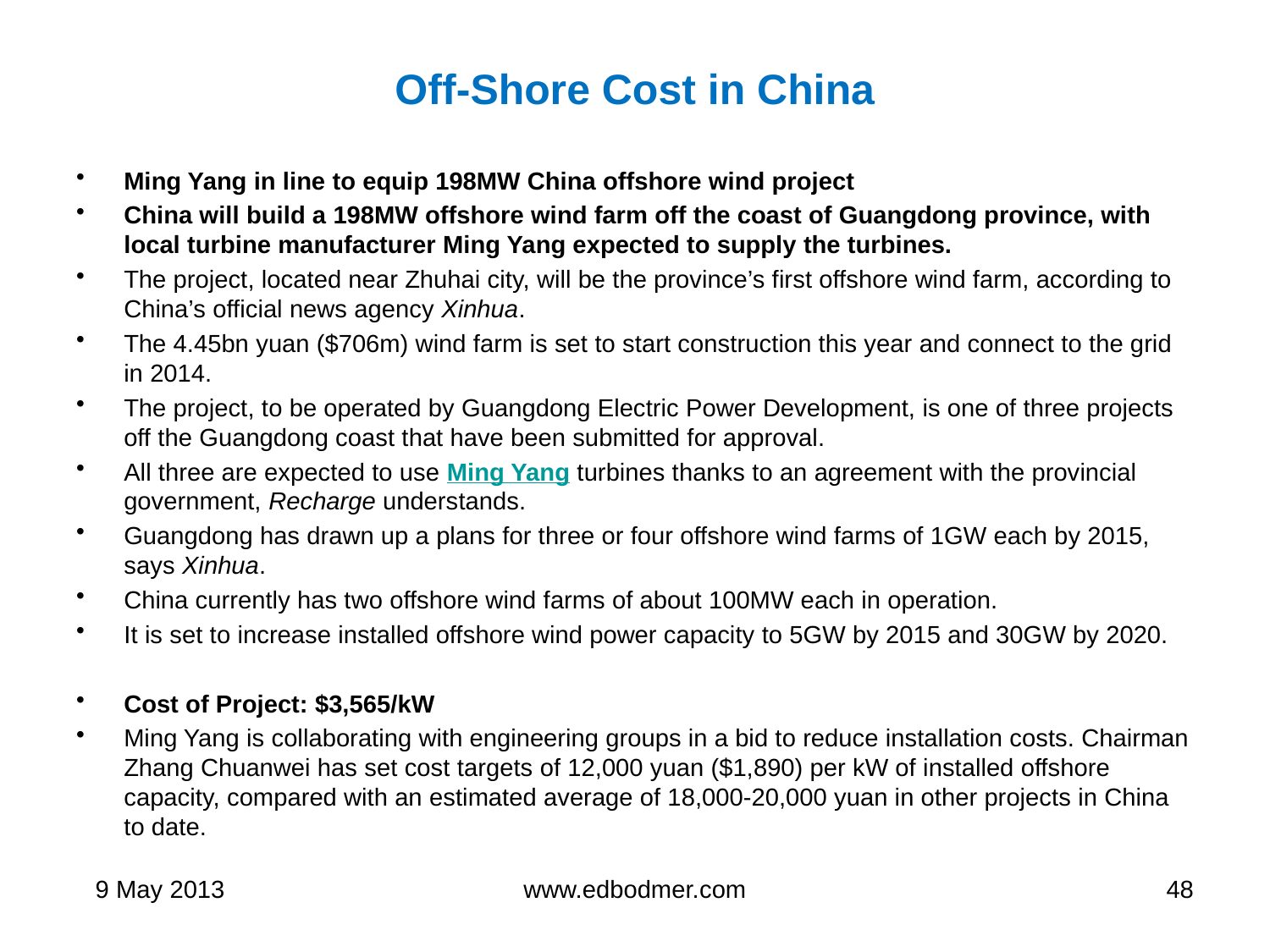

# Off-Shore Cost in China
Ming Yang in line to equip 198MW China offshore wind project
China will build a 198MW offshore wind farm off the coast of Guangdong province, with local turbine manufacturer Ming Yang expected to supply the turbines.
The project, located near Zhuhai city, will be the province’s first offshore wind farm, according to China’s official news agency Xinhua.
The 4.45bn yuan ($706m) wind farm is set to start construction this year and connect to the grid in 2014.
The project, to be operated by Guangdong Electric Power Development, is one of three projects off the Guangdong coast that have been submitted for approval.
All three are expected to use Ming Yang turbines thanks to an agreement with the provincial government, Recharge understands.
Guangdong has drawn up a plans for three or four offshore wind farms of 1GW each by 2015, says Xinhua.
China currently has two offshore wind farms of about 100MW each in operation.
It is set to increase installed offshore wind power capacity to 5GW by 2015 and 30GW by 2020.

Cost of Project: $3,565/kW
Ming Yang is collaborating with engineering groups in a bid to reduce installation costs. Chairman Zhang Chuanwei has set cost targets of 12,000 yuan ($1,890) per kW of installed offshore capacity, compared with an estimated average of 18,000-20,000 yuan in other projects in China to date.

9 May 2013
www.edbodmer.com
48